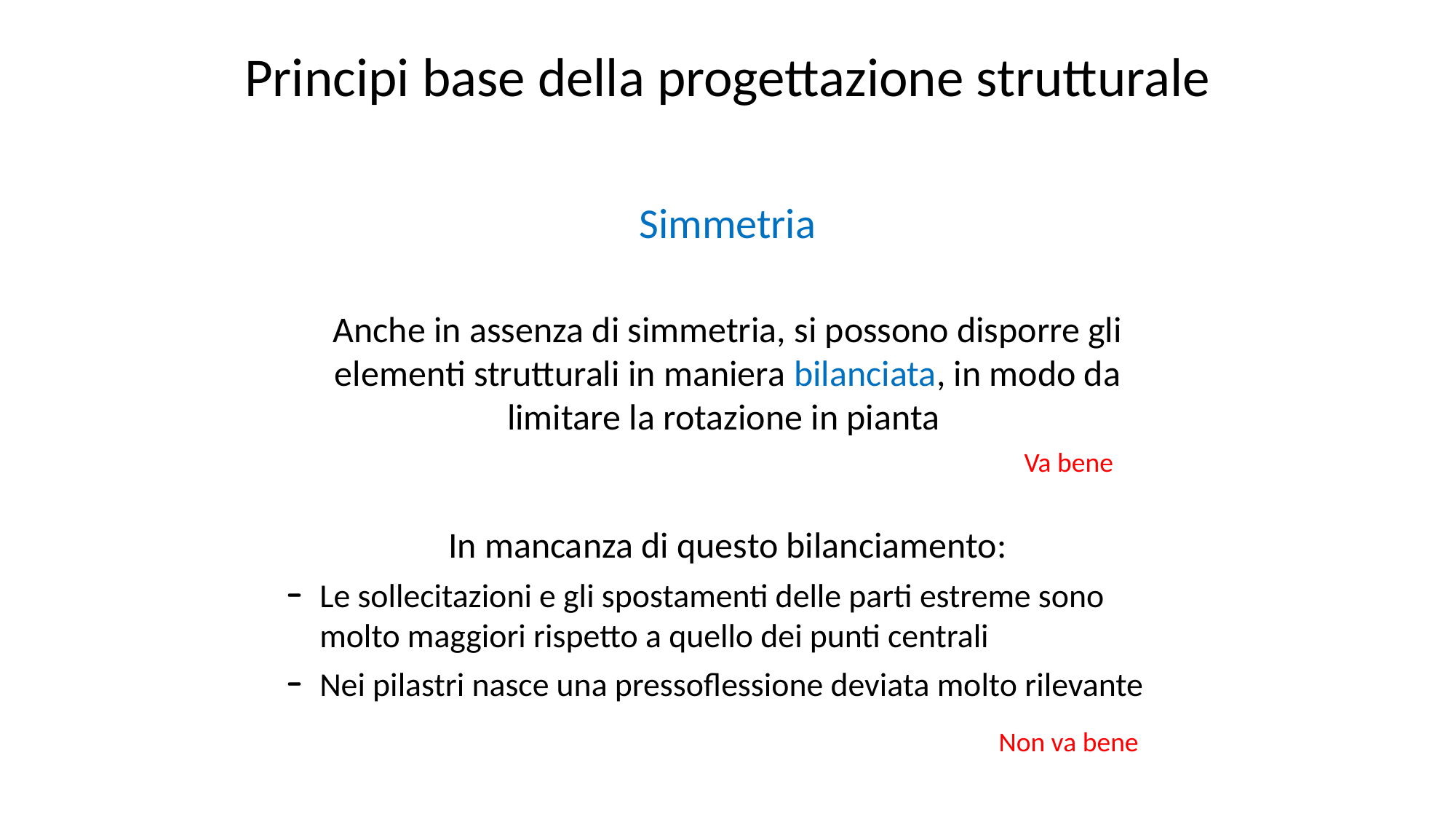

# Principi base della progettazione strutturale
Simmetria
Anche in assenza di simmetria, si possono disporre gli elementi strutturali in maniera bilanciata, in modo da limitare la rotazione in pianta
Va bene
In mancanza di questo bilanciamento:
Le sollecitazioni e gli spostamenti delle parti estreme sono molto maggiori rispetto a quello dei punti centrali
Nei pilastri nasce una pressoflessione deviata molto rilevante
Non va bene